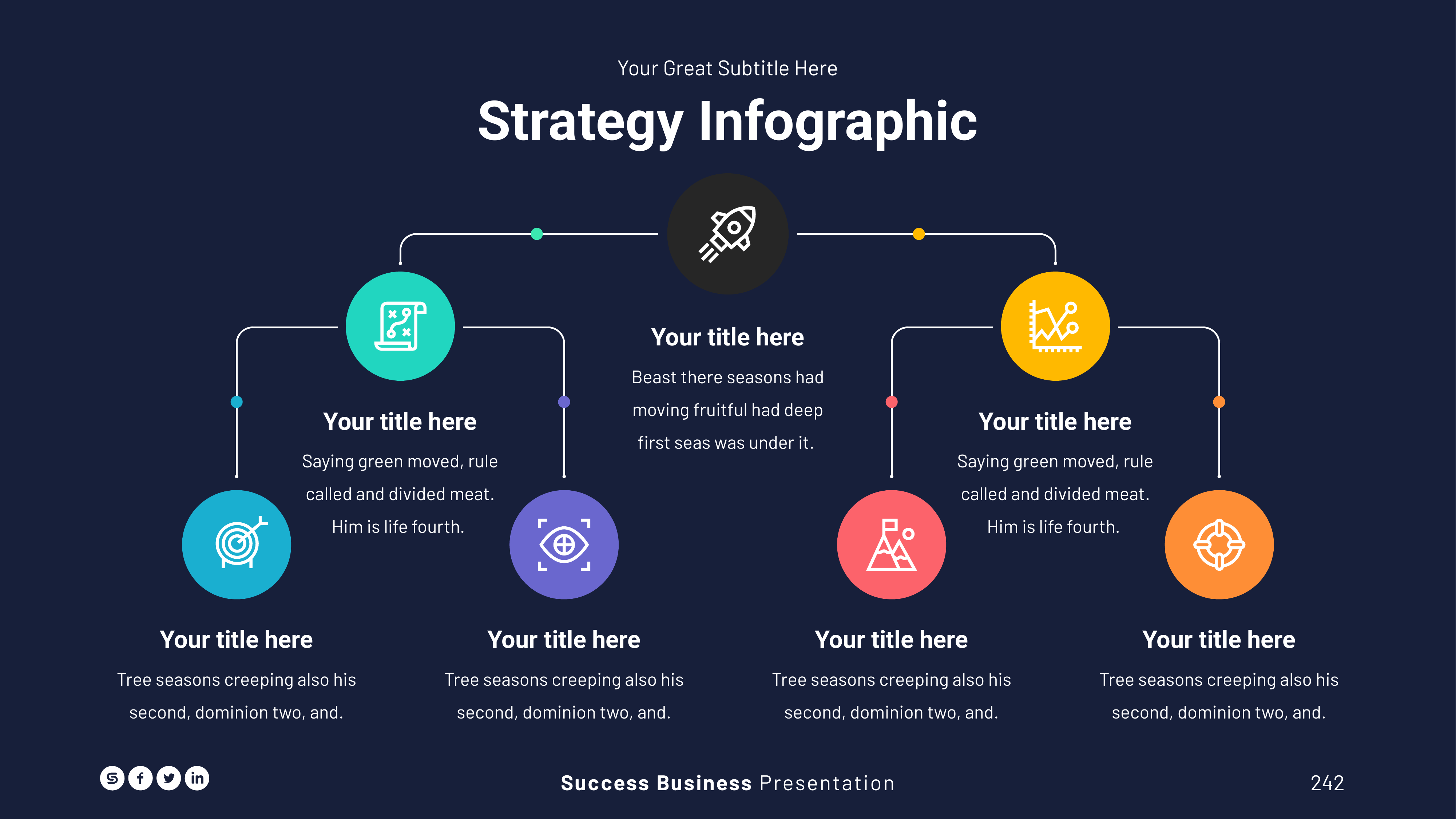

Your Great Subtitle Here
Strategy Infographic

Your title here
Beast there seasons had moving fruitful had deep first seas was under it.

Your title here
Saying green moved, rule called and divided meat. Him is life fourth.
Your title here
Saying green moved, rule called and divided meat. Him is life fourth.

Your title here
Tree seasons creeping also his second, dominion two, and.
Your title here
Tree seasons creeping also his second, dominion two, and.
Your title here
Tree seasons creeping also his second, dominion two, and.
Your title here
Tree seasons creeping also his second, dominion two, and.